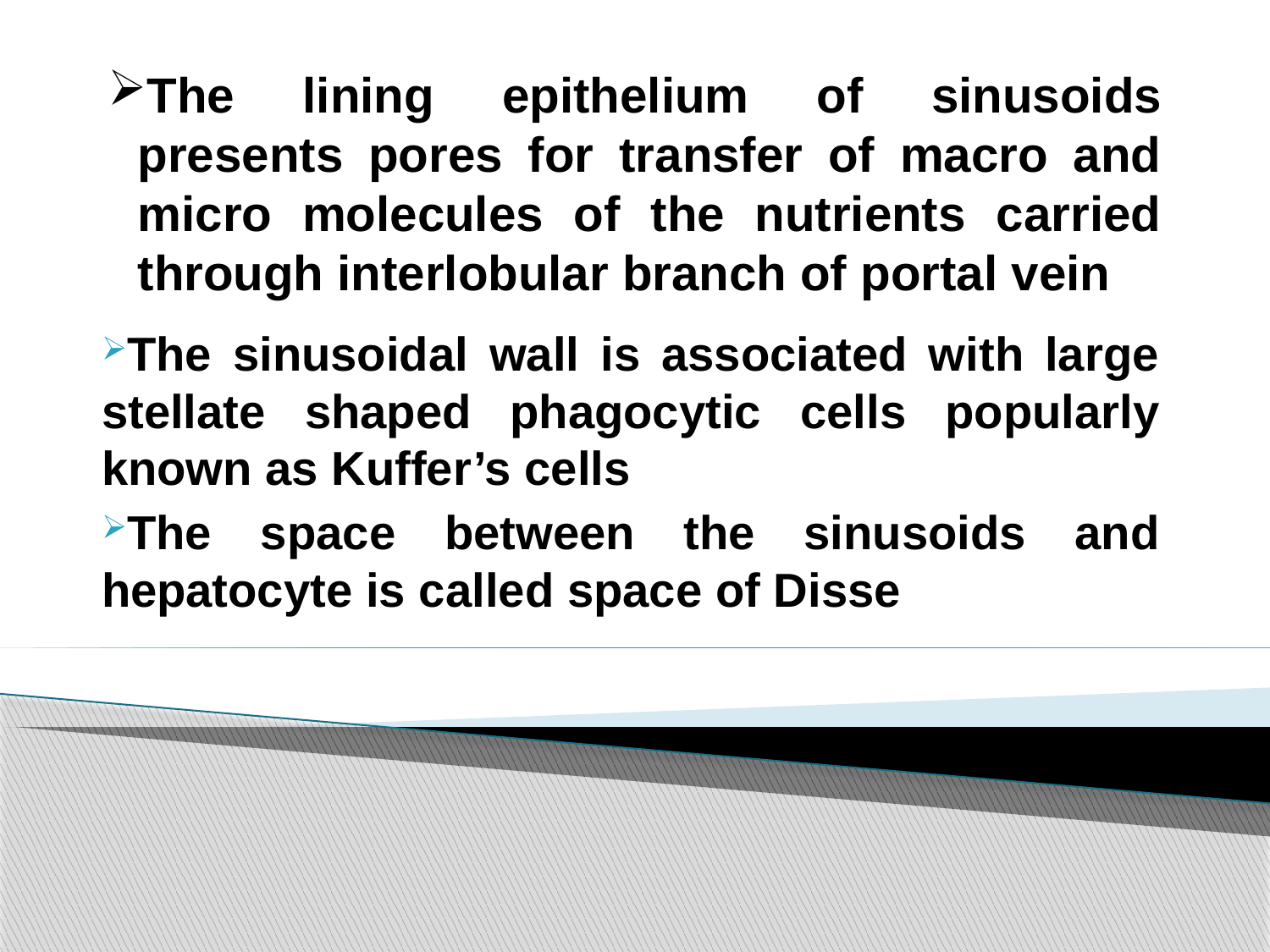

# The lining epithelium of sinusoids presents pores for transfer of macro and micro molecules of the nutrients carried through interlobular branch of portal vein
The sinusoidal wall is associated with large stellate shaped phagocytic cells popularly known as Kuffer’s cells
The space between the sinusoids and hepatocyte is called space of Disse